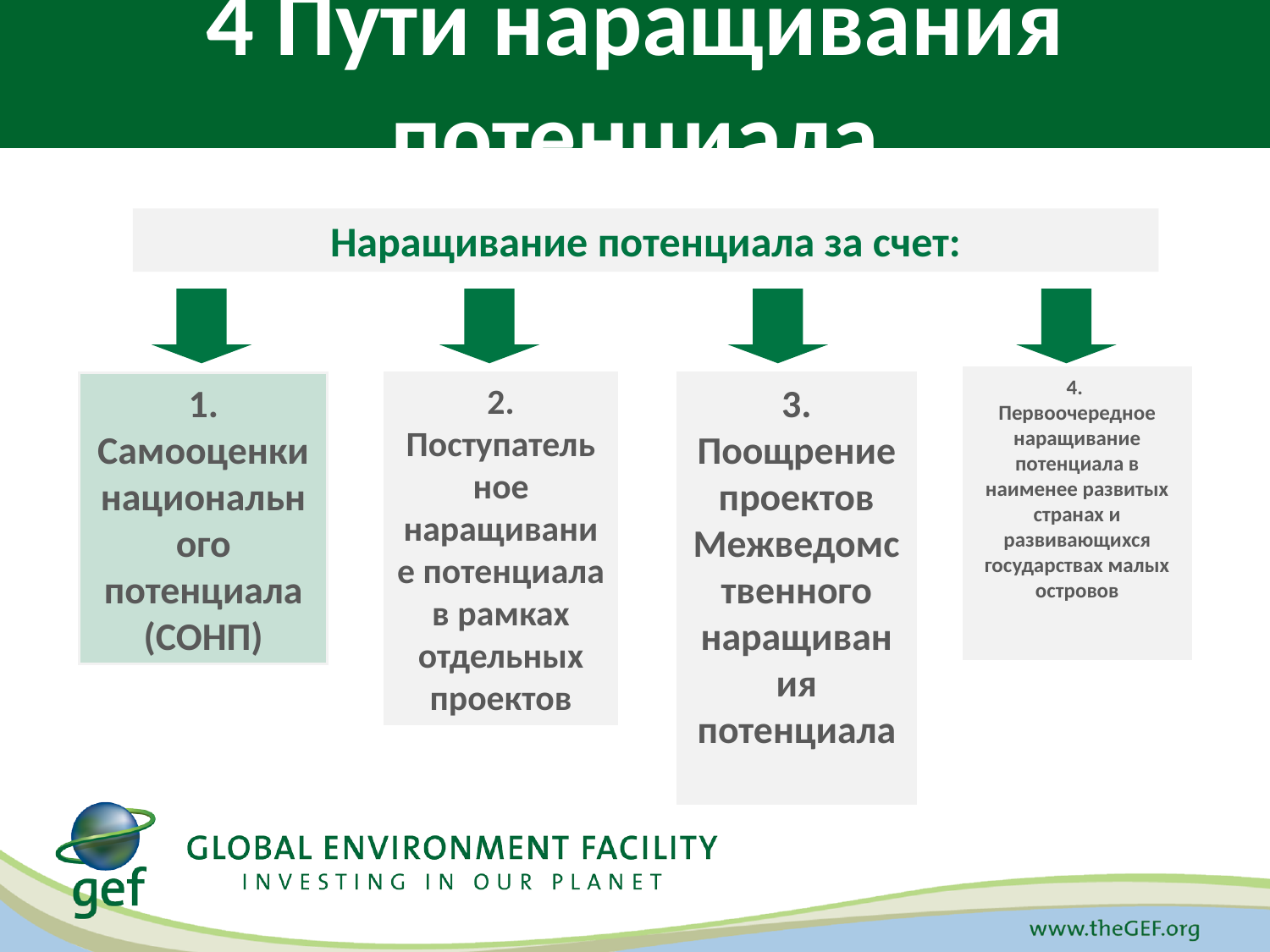

4 Пути наращивания потенциала
Наращивание потенциала за счет:

4.
Первоочередное наращивание потенциала в наименее развитых странах и развивающихся государствах малых островов

1.
Самооценки национального потенциала (СОНП)
2.
Поступательное наращивание потенциала в рамках отдельных проектов
3.
Поощрение проектов
Межведомственного наращивания потенциала